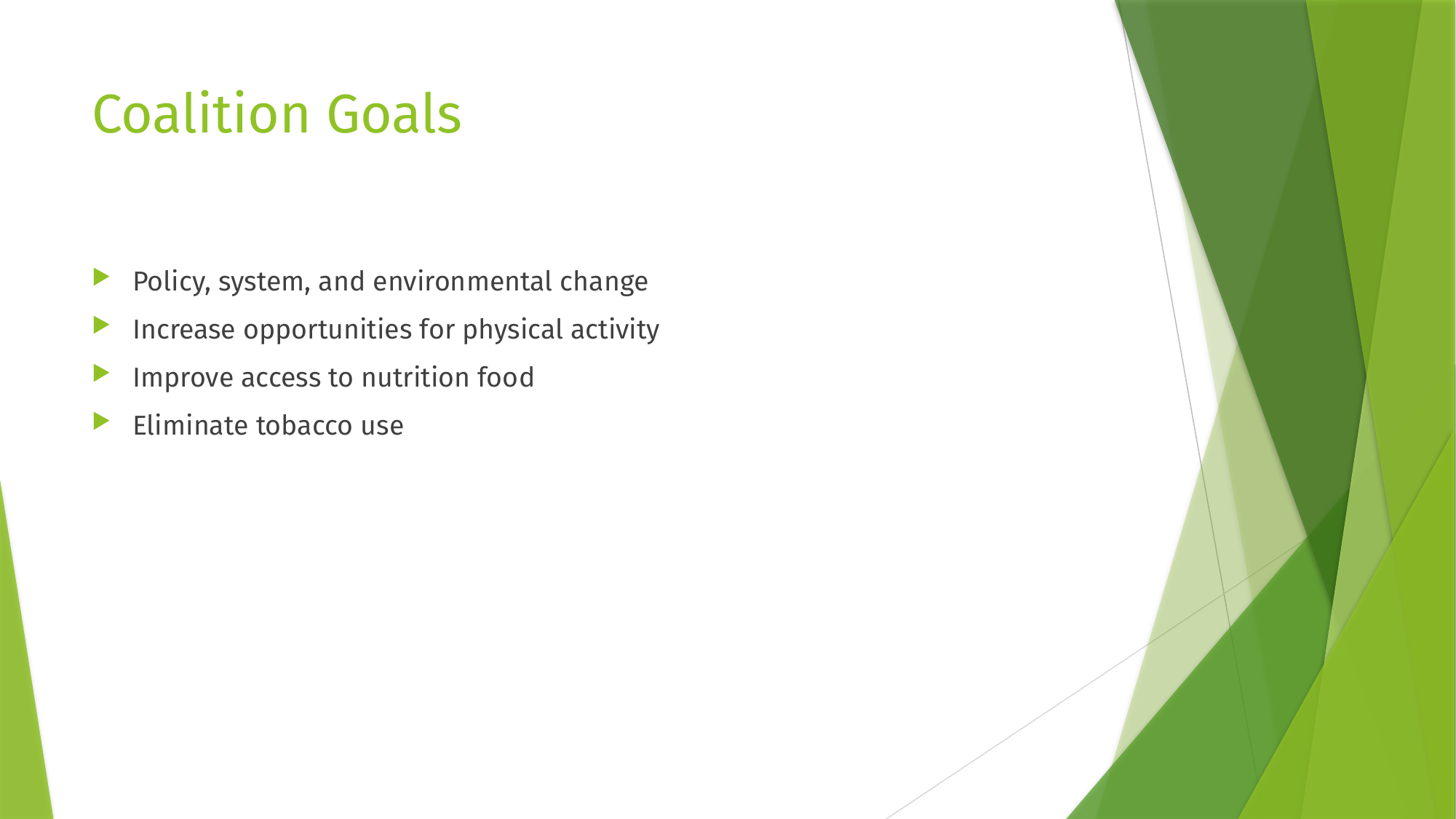

# Coalition Goals
Policy, system, and environmental change
Increase opportunities for physical activity
Improve access to nutrition food
Eliminate tobacco use